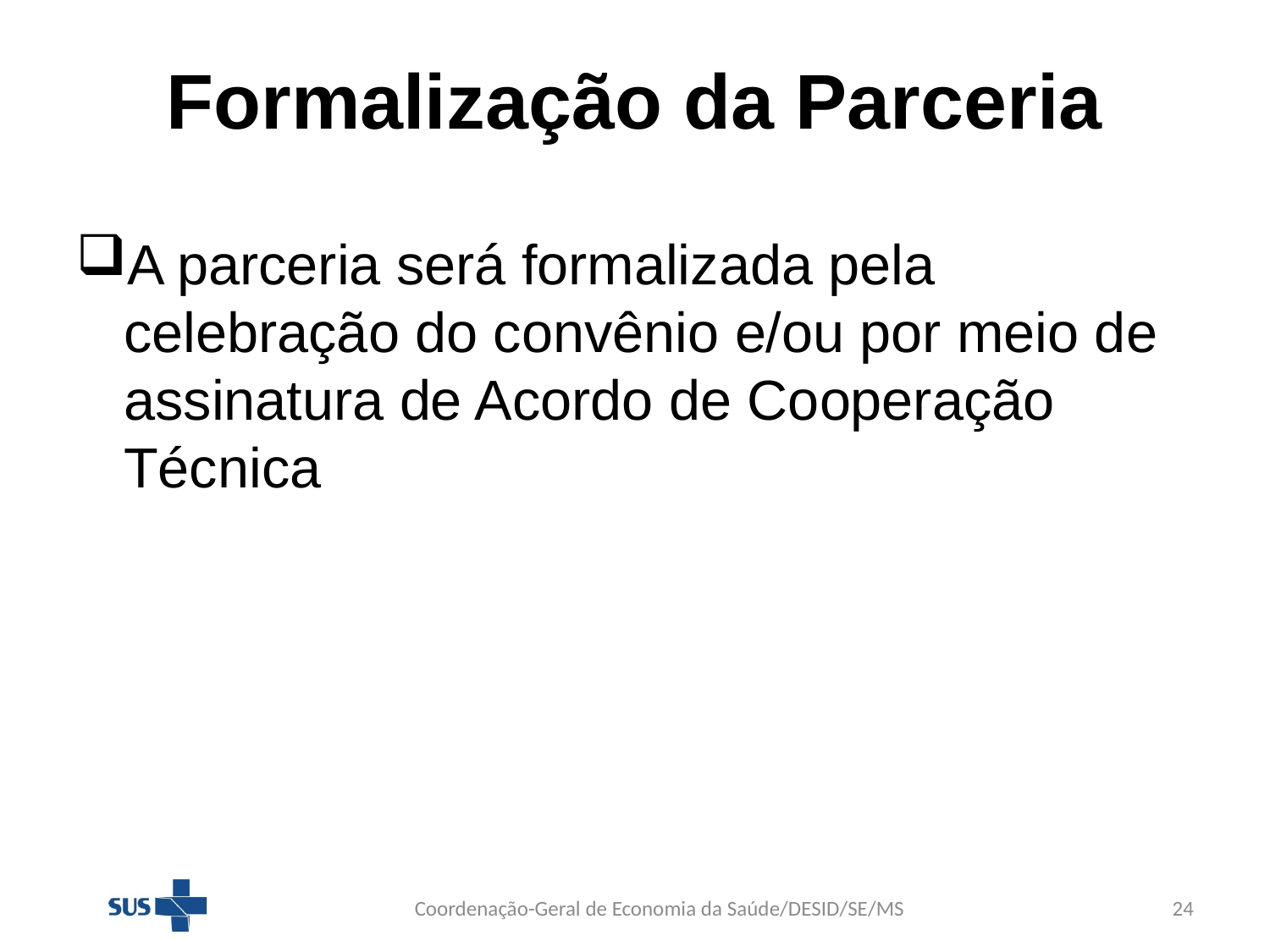

# Formalização da Parceria
A parceria será formalizada pela celebração do convênio e/ou por meio de assinatura de Acordo de Cooperação Técnica
Coordenação-Geral de Economia da Saúde/DESID/SE/MS
24